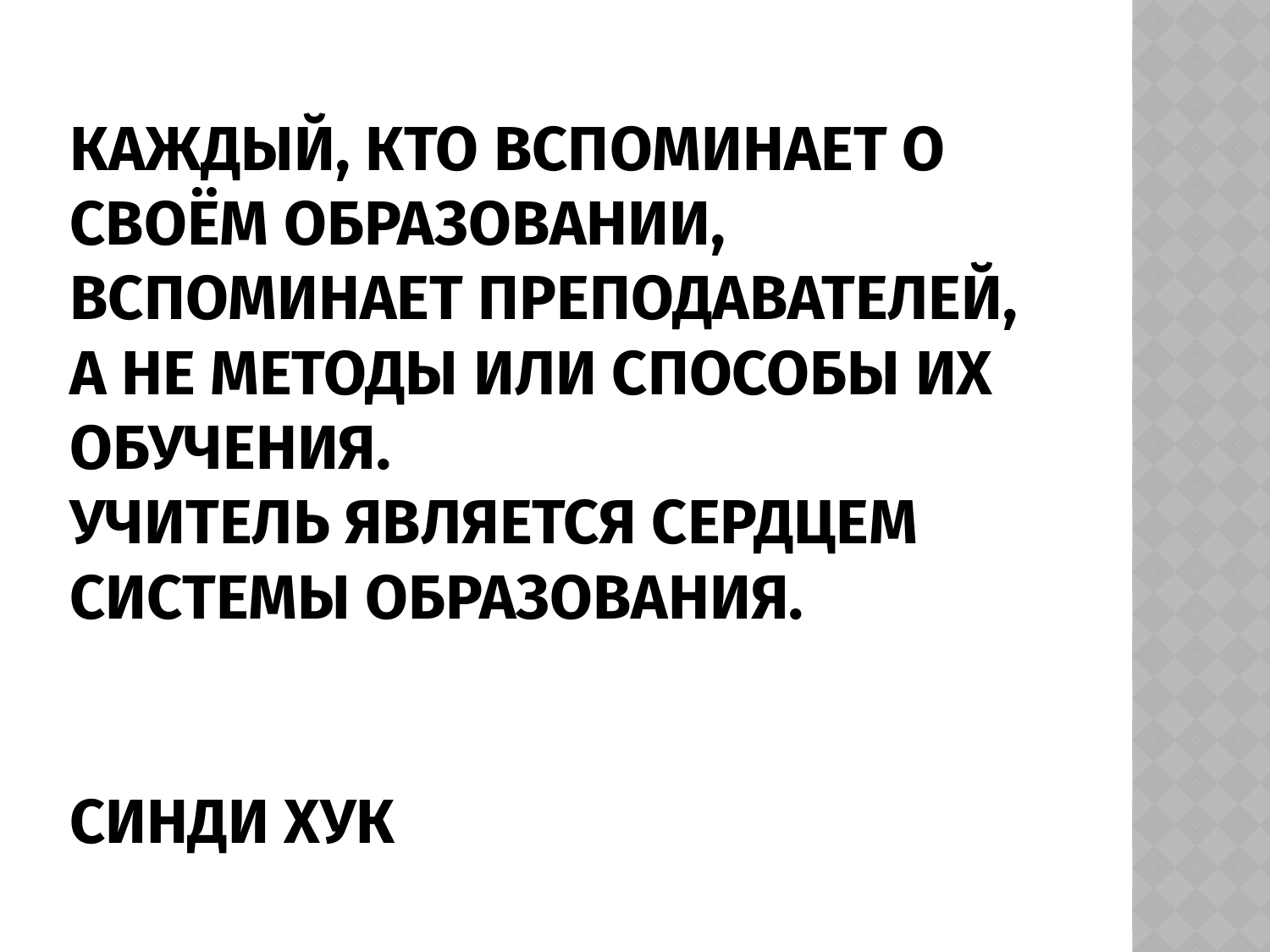

# Каждый, кто вспоминает о своём образовании, вспоминает преподавателей, а не методы или способы их обучения. Учитель является сердцем системы образования. Синди Хук